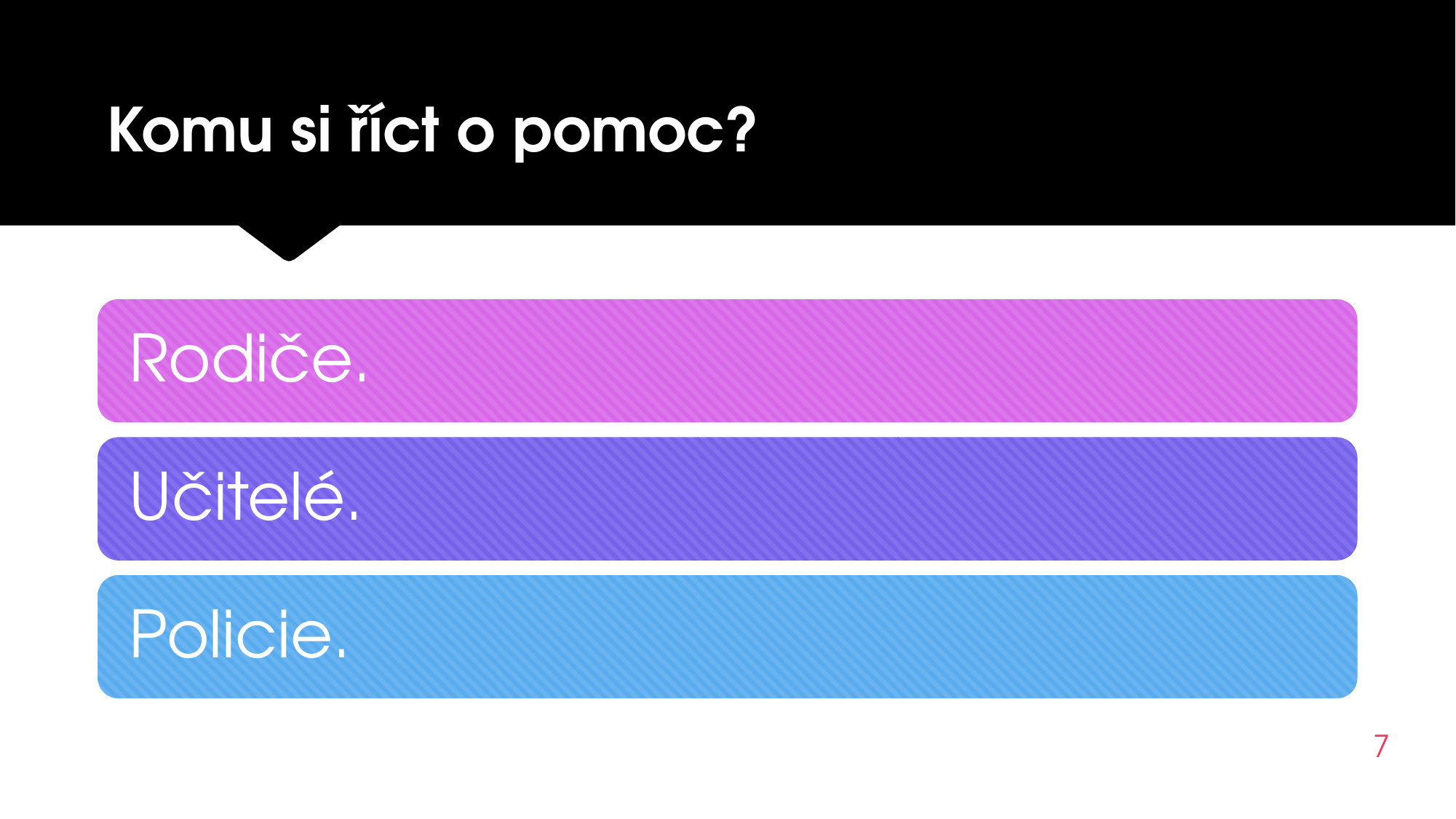

# Komu si říct o pomoc?
Rodiče.
Učitelé.
Policie.
7